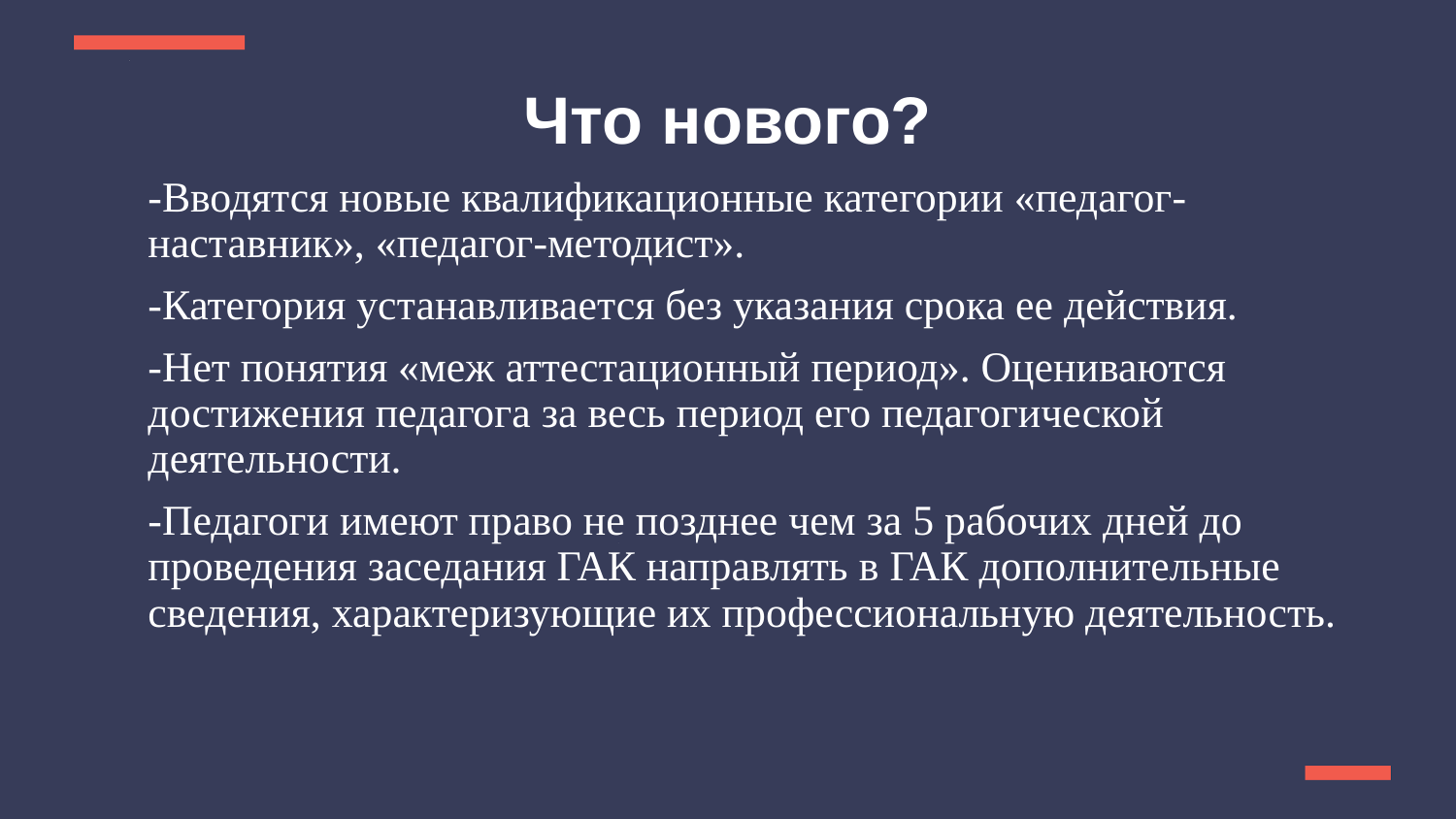

# Что нового?
-Вводятся новые квалификационные категории «педагог-наставник», «педагог-методист».
-Категория устанавливается без указания срока ее действия.
-Нет понятия «меж аттестационный период». Оцениваются достижения педагога за весь период его педагогической деятельности.
-Педагоги имеют право не позднее чем за 5 рабочих дней до проведения заседания ГАК направлять в ГАК дополнительные сведения, характеризующие их профессиональную деятельность.